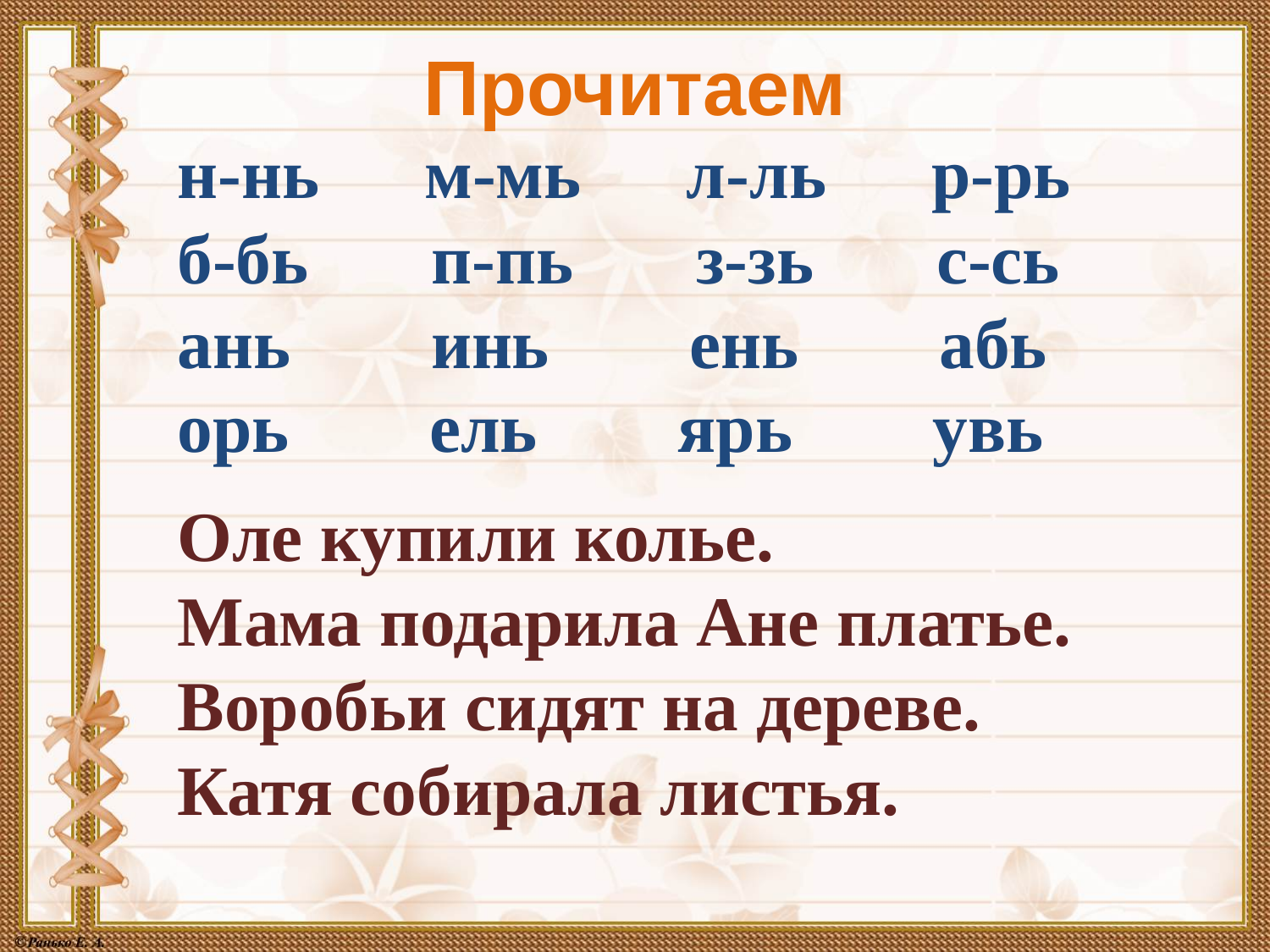

Прочитаем
н-нь      м-мь      л-ль      р-рь
б-бь       п-пь       з-зь       с-сь
ань        инь        ень        абь
орь        ель        ярь        увь
Оле купили колье.
Мама подарила Ане платье.
Воробьи сидят на дереве.
Катя собирала листья.